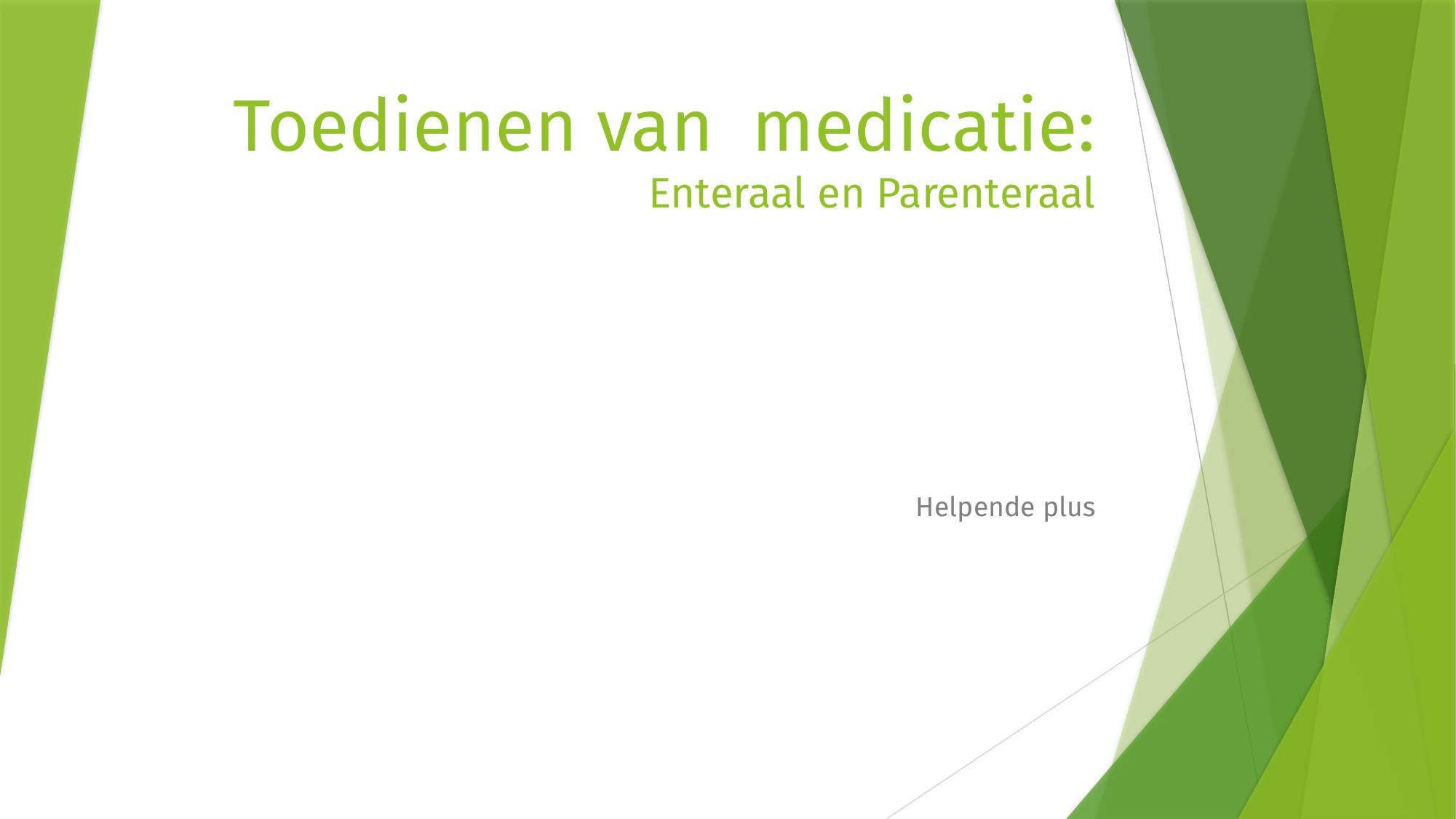

# Toedienen van  medicatie: Enteraal en Parenteraal
Helpende plus